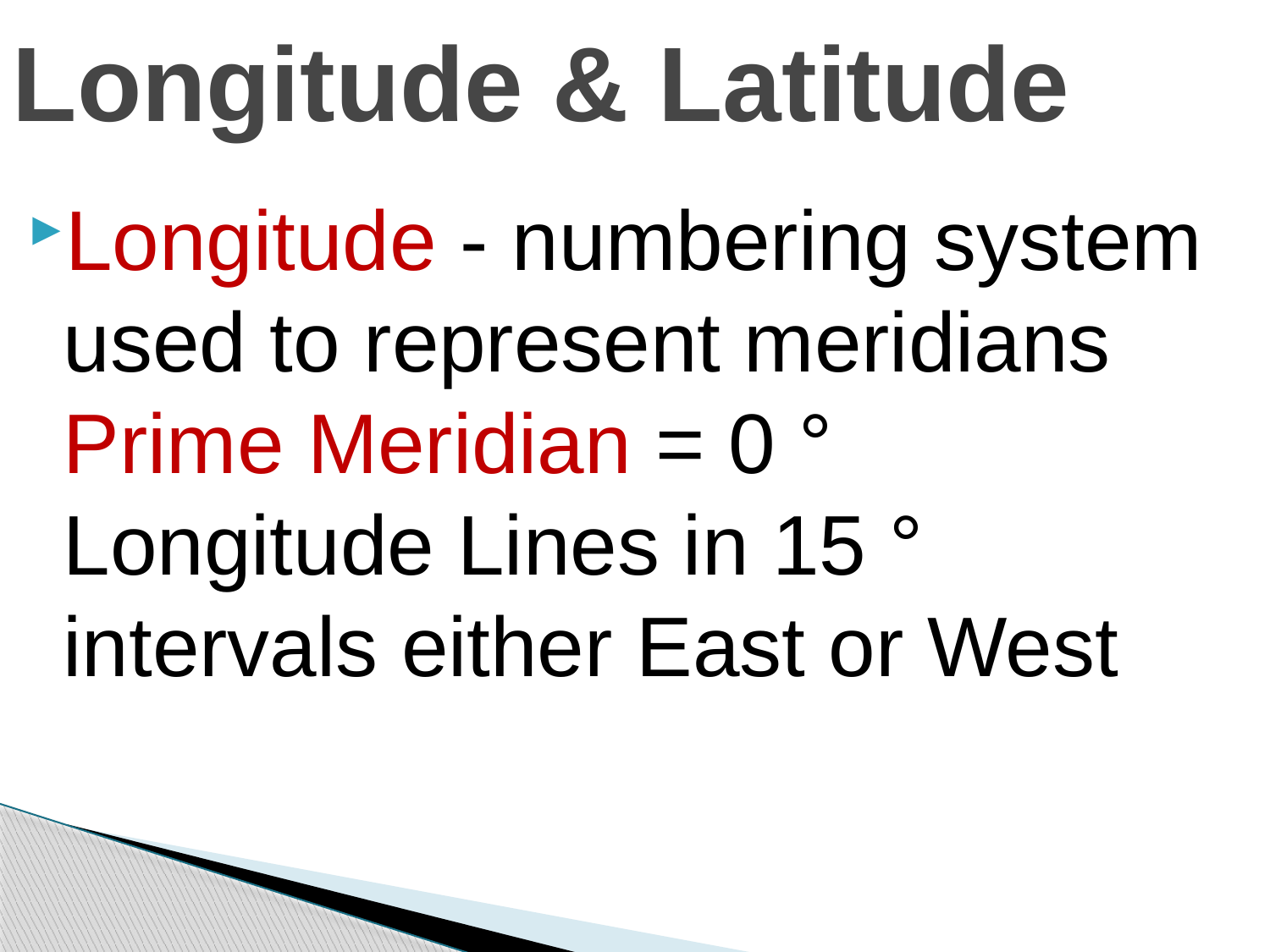

# Longitude & Latitude
Longitude - numbering system used to represent meridians
Prime Meridian = 0 °
Longitude Lines in 15 ° intervals either East or West